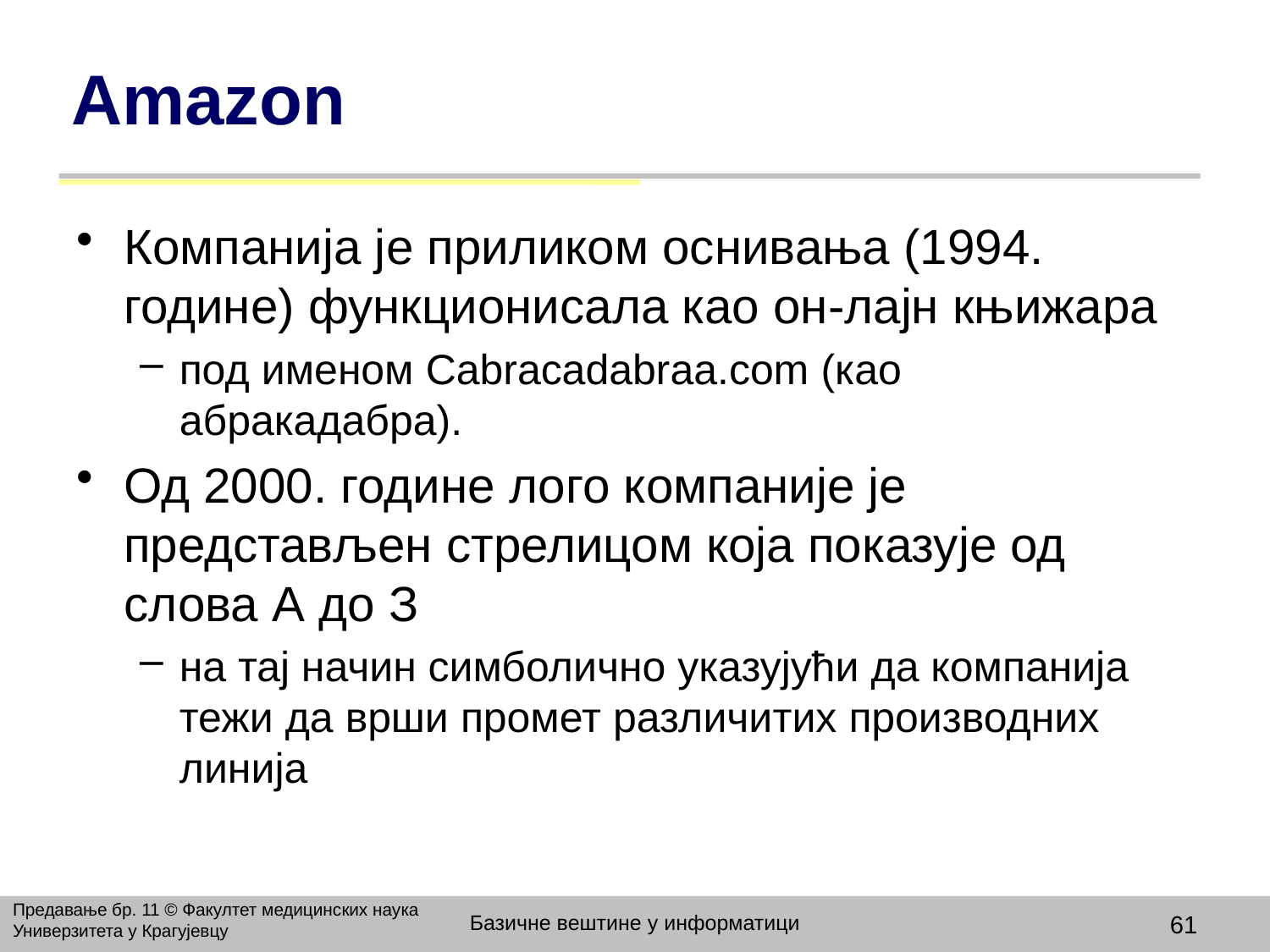

# Amazon
Компанија је приликом оснивања (1994. године) функционисала као он-лајн књижара
под именом Cabracadabraа.com (као абракадабра).
Од 2000. године лого компаније је представљен стрелицом која показује од слова А до З
на тај начин симболично указујући да компанија тежи да врши промет различитих производних линија
Предавање бр. 11 © Факултет медицинских наука Универзитета у Крагујевцу
Базичне вештине у информатици
61